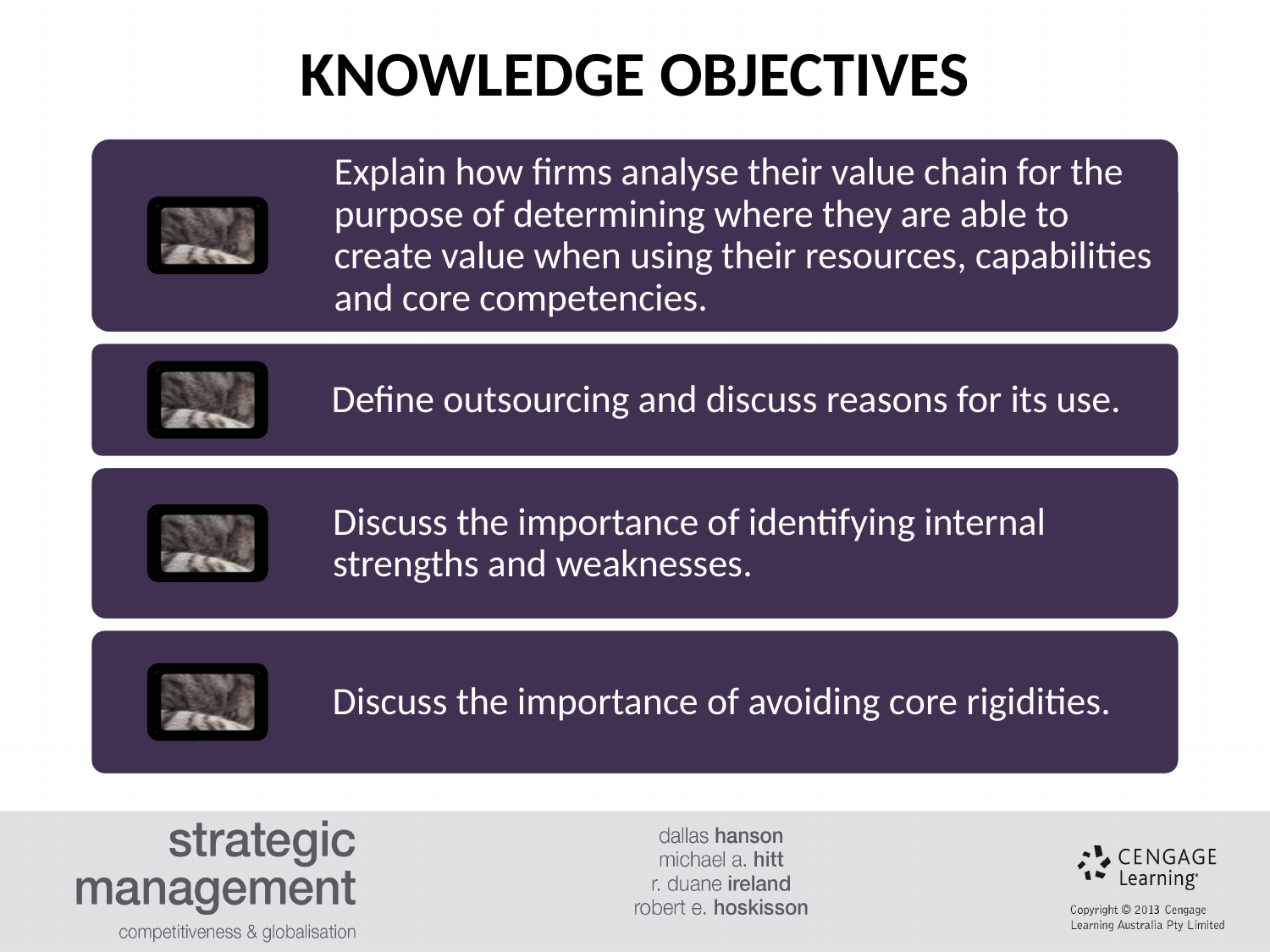

KNOWLEDGE OBJECTIVES
Explain how firms analyse their value chain for the purpose of determining where they are able to create value when using their resources, capabilities and core competencies.
Define outsourcing and discuss reasons for its use.
Discuss the importance of identifying internal strengths and weaknesses.
Discuss the importance of avoiding core rigidities.